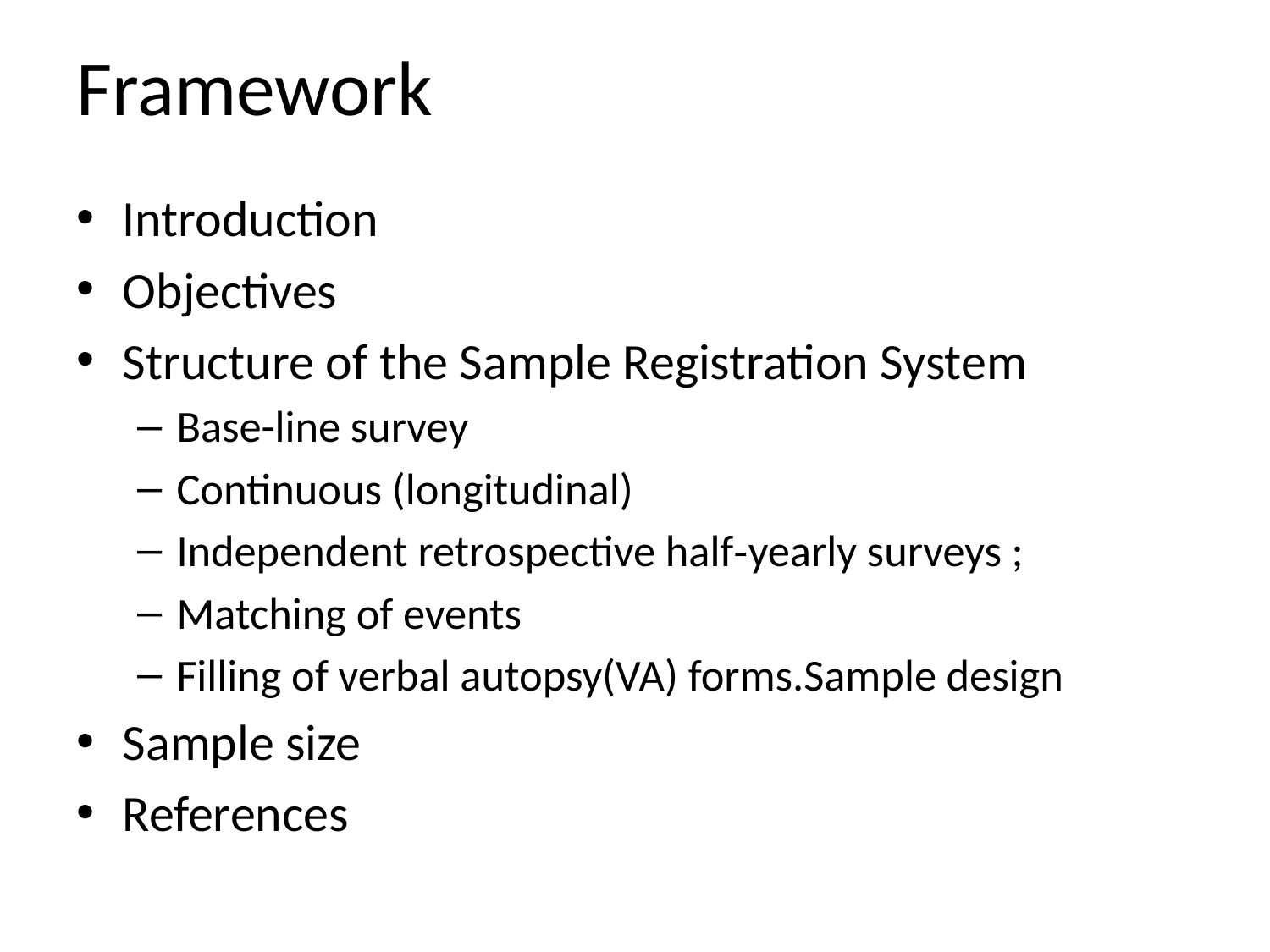

# Framework
Introduction
Objectives
Structure of the Sample Registration System
Base-line survey
Continuous (longitudinal)
Independent retrospective half‑yearly surveys ;
Matching of events
Filling of verbal autopsy(VA) forms.Sample design
Sample size
References